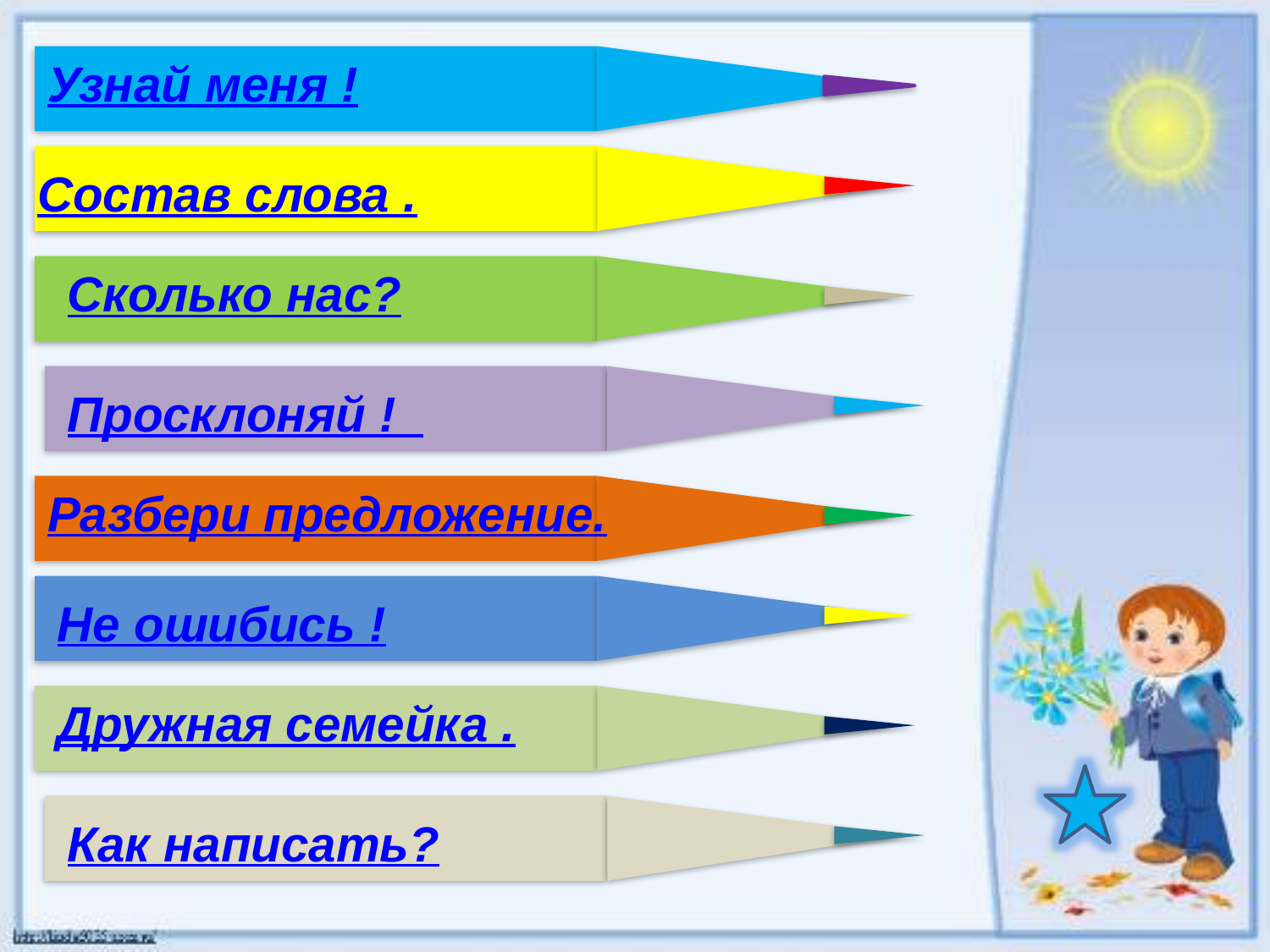

Узнай меня !

Состав слова .

Сколько нас?

Просклоняй !

Разбери предложение.

Не ошибись !

Дружная семейка .

Как написать?